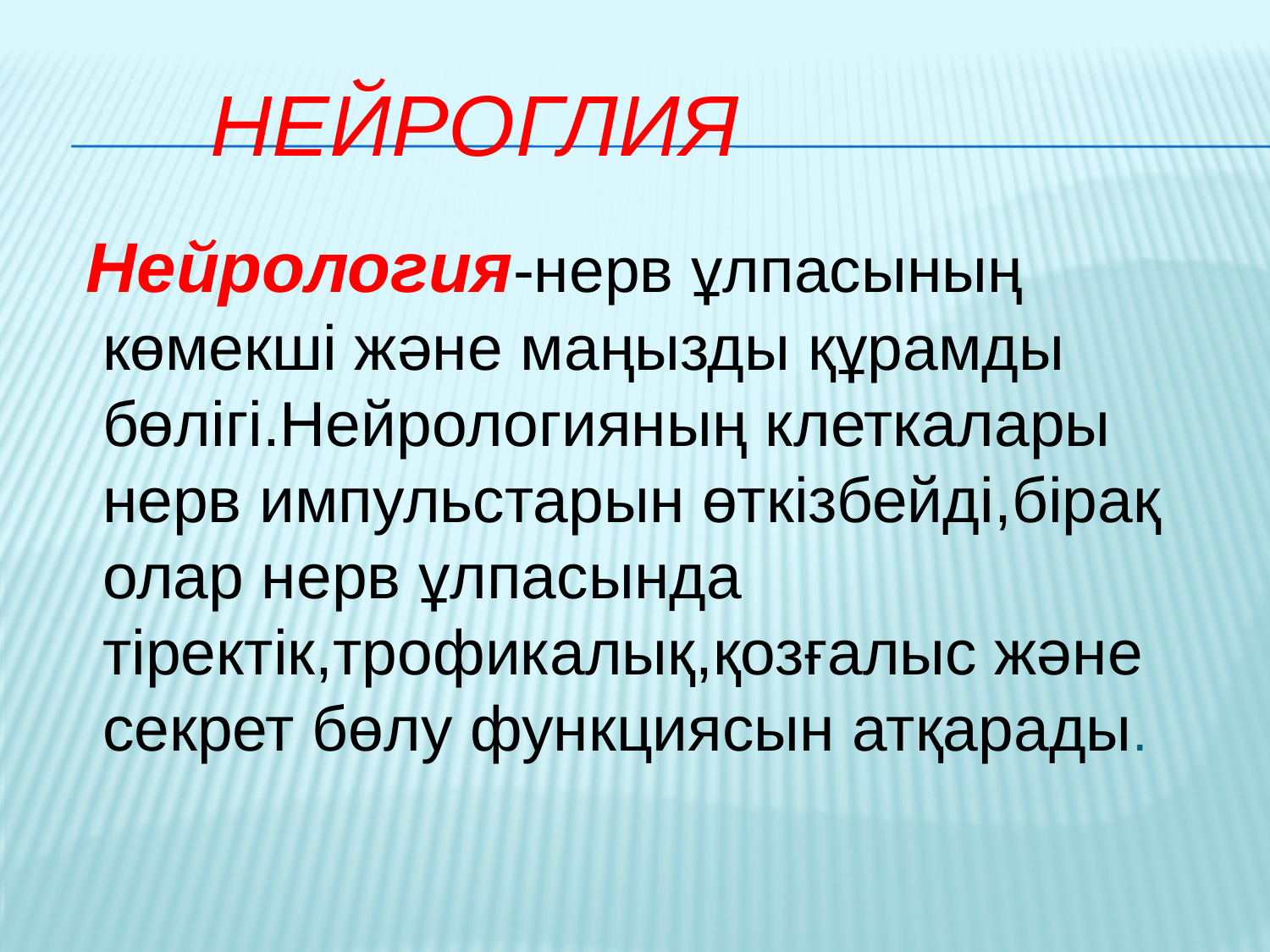

# Нейроглия
  Нейрология-нерв ұлпасының көмекші және маңызды құрамды бөлігі.Нейрологияның клеткалары нерв импульстарын өткізбейді,бірақ олар нерв ұлпасында тіректік,трофикалық,қозғалыс және секрет бөлу функциясын атқарады.